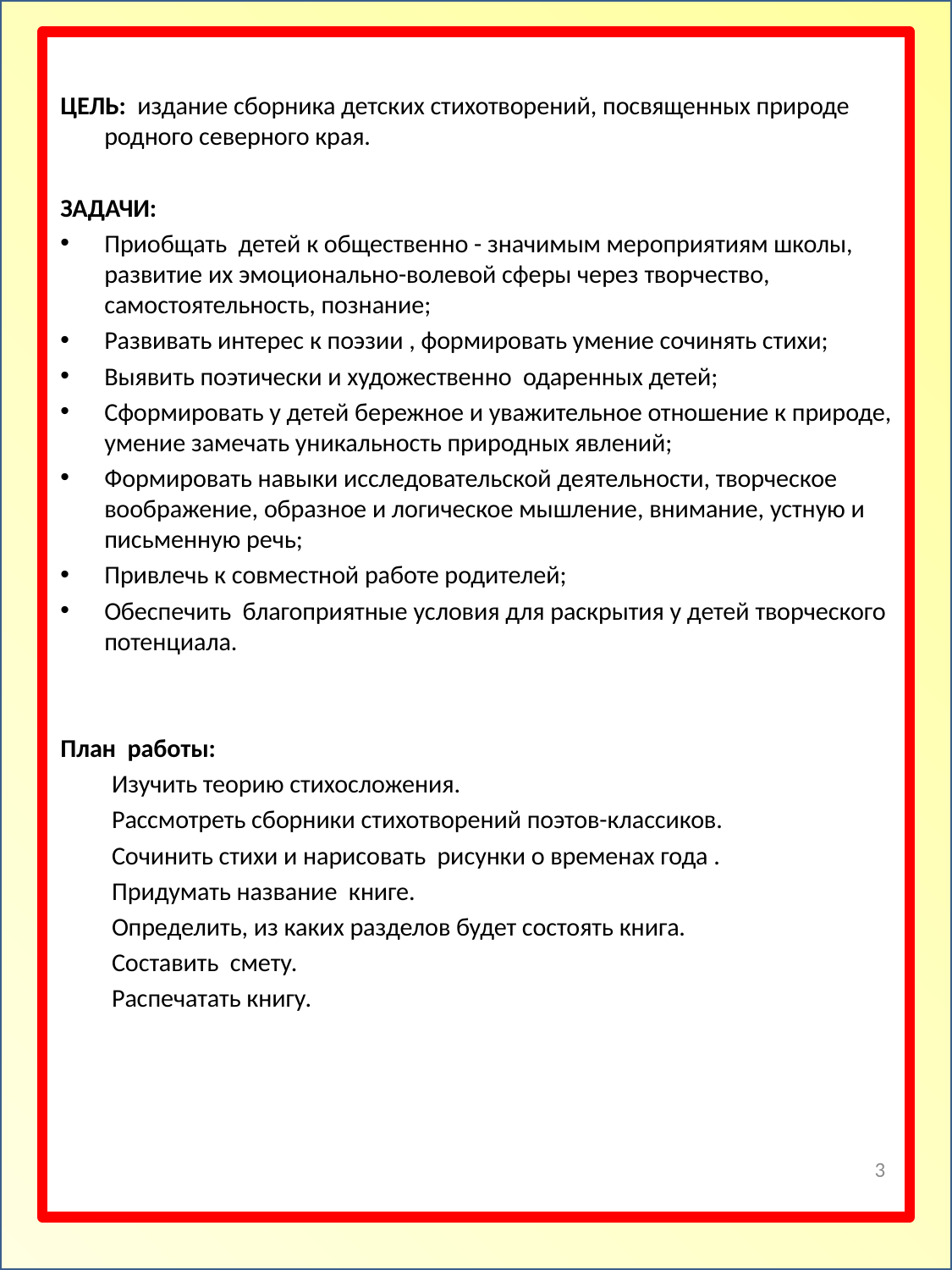

ЦЕЛЬ:  издание сборника детских стихотворений, посвященных природе родного северного края.

ЗАДАЧИ:
Приобщать  детей к общественно - значимым мероприятиям школы, развитие их эмоционально-волевой сферы через творчество, самостоятельность, познание;
Развивать интерес к поэзии , формировать умение сочинять стихи;
Выявить поэтически и художественно  одаренных детей;
Сформировать у детей бережное и уважительное отношение к природе, умение замечать уникальность природных явлений;
Формировать навыки исследовательской деятельности, творческое воображение, образное и логическое мышление, внимание, устную и письменную речь;
Привлечь к совместной работе родителей;
Обеспечить  благоприятные условия для раскрытия у детей творческого потенциала.

План  работы:
         Изучить теорию стихосложения.
         Рассмотреть сборники стихотворений поэтов-классиков.
         Сочинить стихи и нарисовать  рисунки о временах года .
         Придумать название  книге.
         Определить, из каких разделов будет состоять книга.
         Составить  смету.
         Распечатать книгу.

#
3